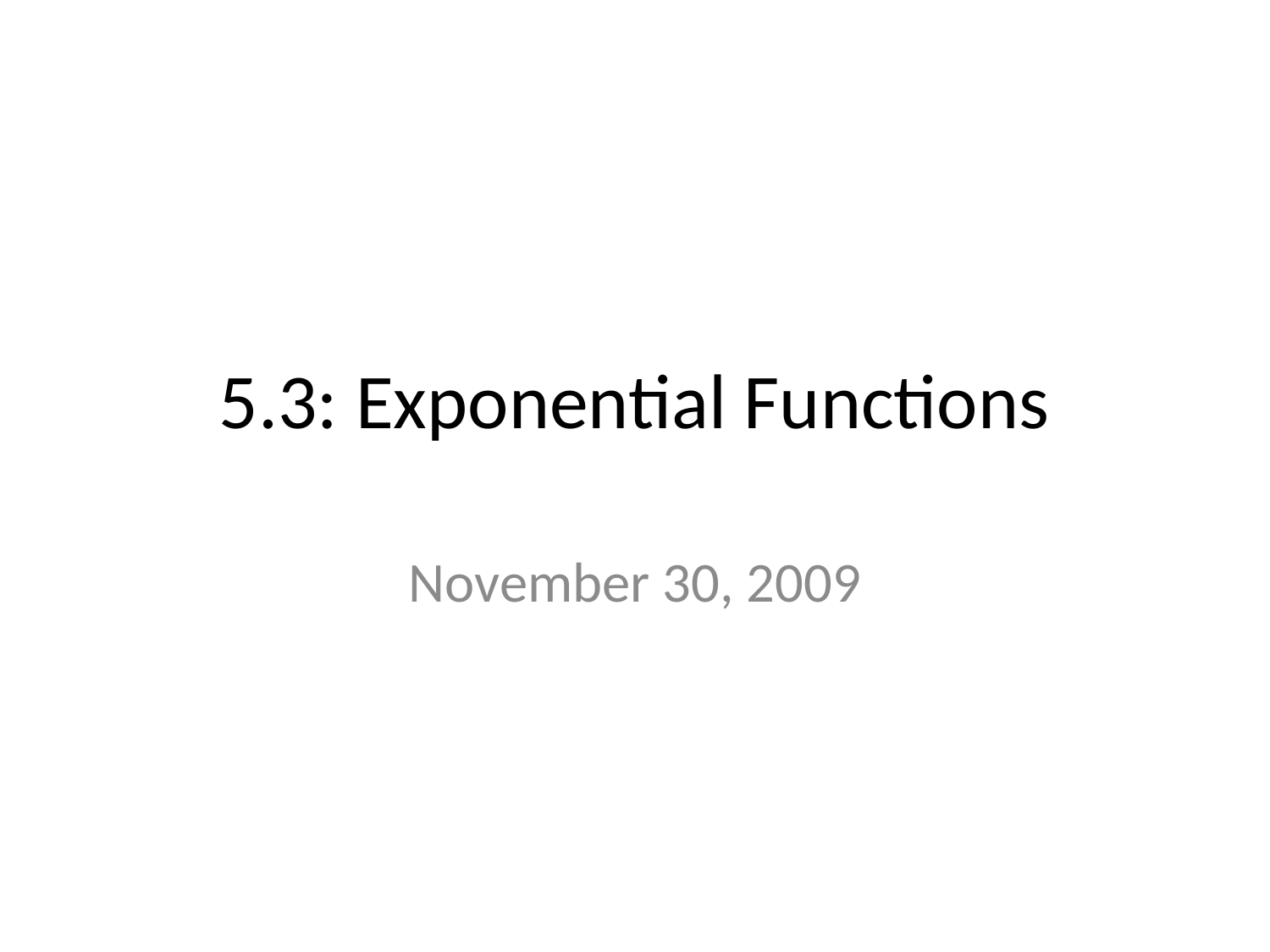

# 5.3: Exponential Functions
November 30, 2009